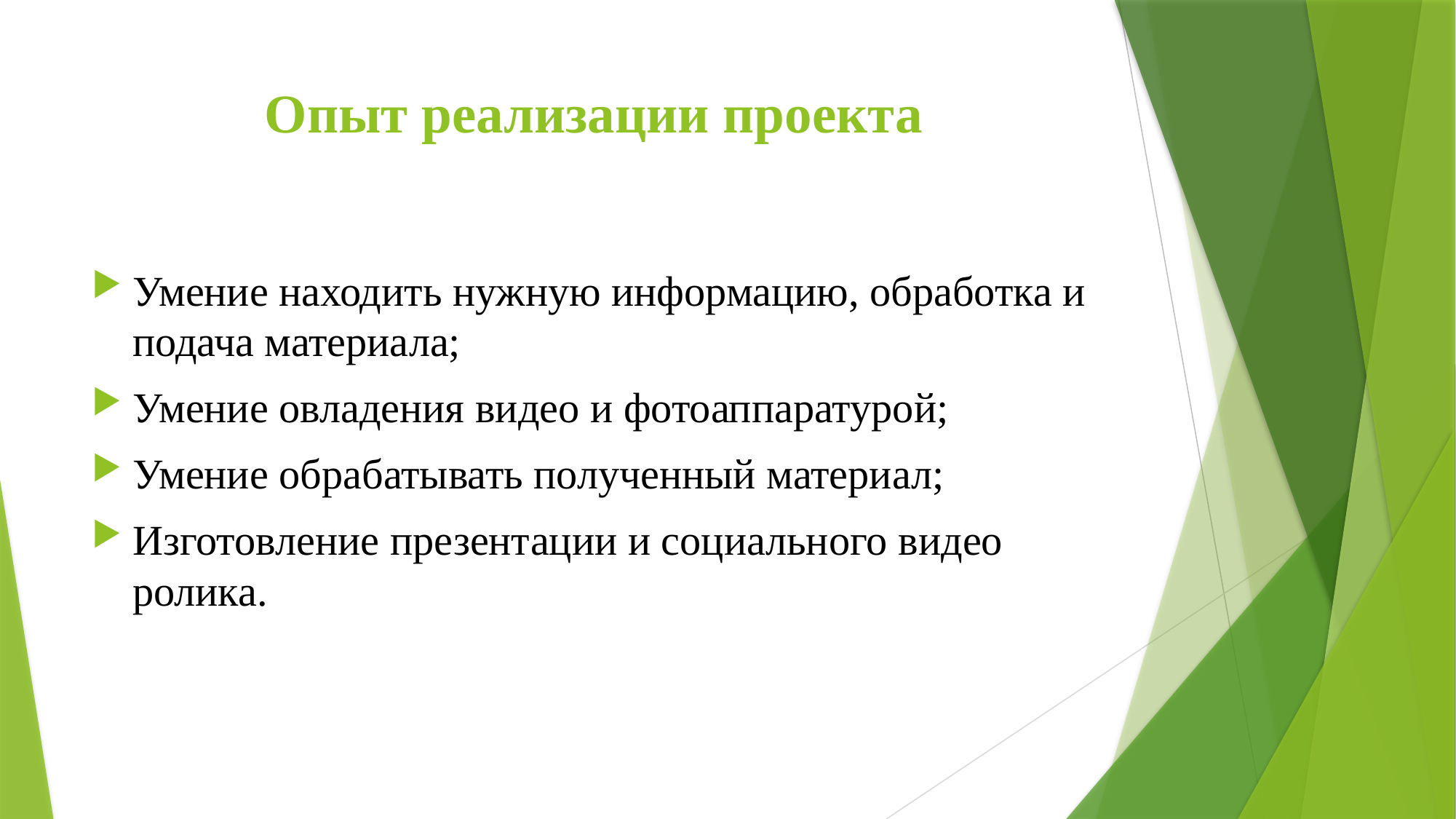

# Опыт реализации проекта
Умение находить нужную информацию, обработка и подача материала;
Умение овладения видео и фотоаппаратурой;
Умение обрабатывать полученный материал;
Изготовление презентации и социального видео ролика.